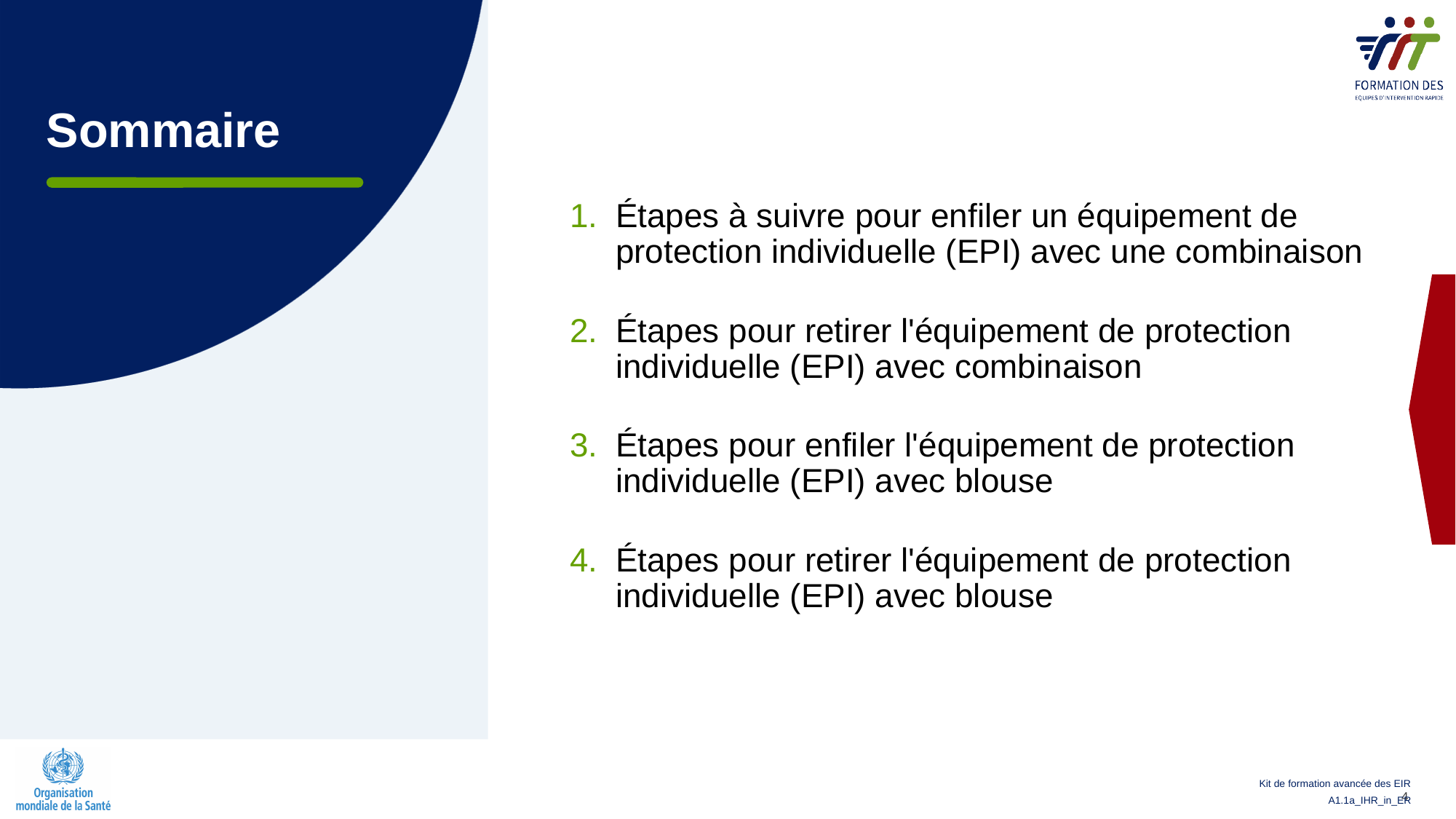

# Sommaire
Étapes à suivre pour enfiler un équipement de protection individuelle (EPI) avec une combinaison​

Étapes pour retirer l'équipement de protection individuelle (EPI) avec combinaison​

Étapes pour enfiler l'équipement de protection individuelle (EPI) avec blouse​

​Étapes pour retirer l'équipement de protection individuelle (EPI) avec blouse​